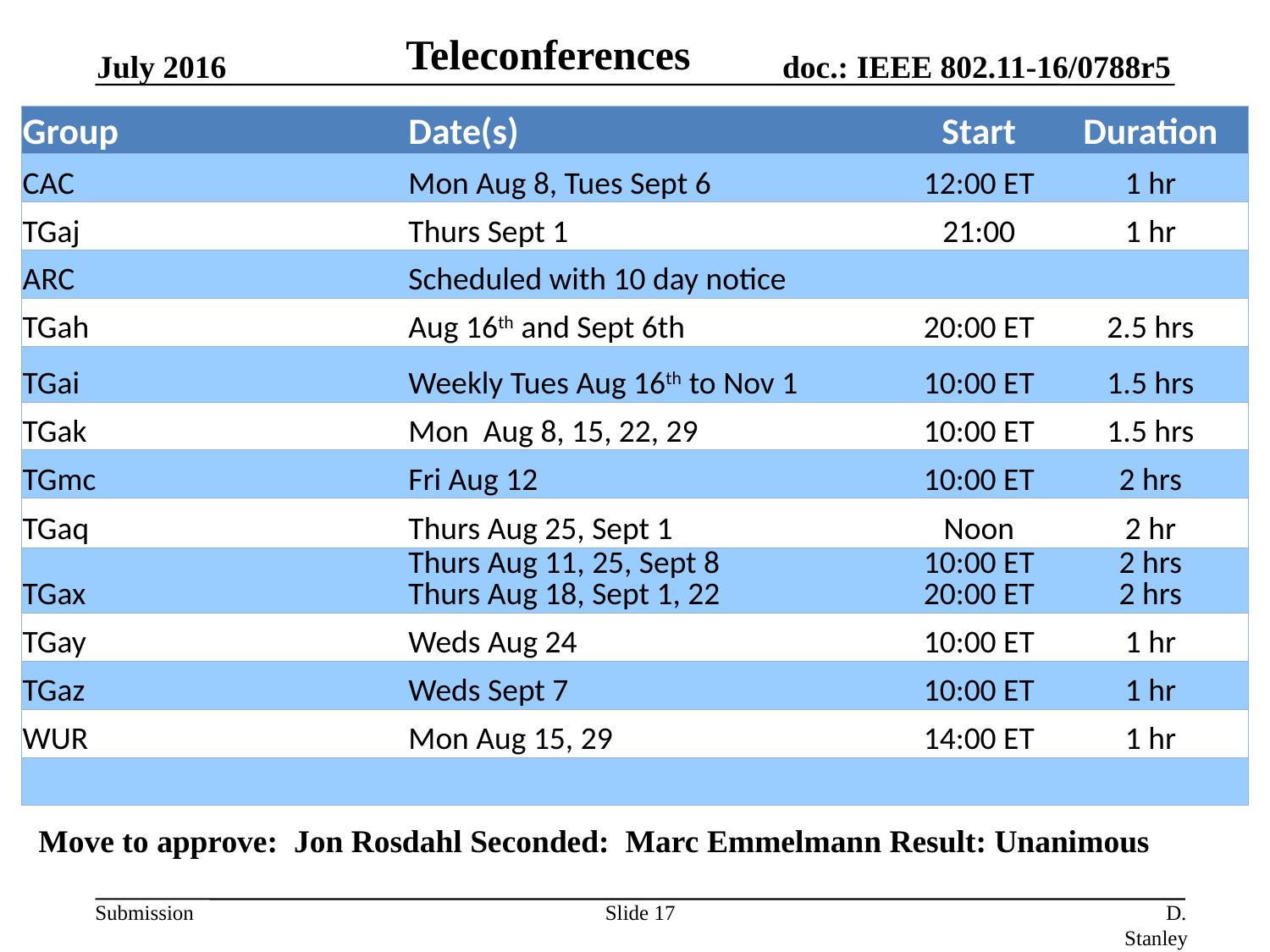

Teleconferences
July 2016
| Group | Date(s) | Start | Duration |
| --- | --- | --- | --- |
| CAC | Mon Aug 8, Tues Sept 6 | 12:00 ET | 1 hr |
| TGaj | Thurs Sept 1 | 21:00 | 1 hr |
| ARC | Scheduled with 10 day notice |  |  |
| TGah | Aug 16th and Sept 6th | 20:00 ET | 2.5 hrs |
| TGai | Weekly Tues Aug 16th to Nov 1 | 10:00 ET | 1.5 hrs |
| TGak | Mon Aug 8, 15, 22, 29 | 10:00 ET | 1.5 hrs |
| TGmc | Fri Aug 12 | 10:00 ET | 2 hrs |
| TGaq | Thurs Aug 25, Sept 1 | Noon | 2 hr |
| TGax | Thurs Aug 11, 25, Sept 8 Thurs Aug 18, Sept 1, 22 | 10:00 ET 20:00 ET | 2 hrs 2 hrs |
| TGay | Weds Aug 24 | 10:00 ET | 1 hr |
| TGaz | Weds Sept 7 | 10:00 ET | 1 hr |
| WUR | Mon Aug 15, 29 | 14:00 ET | 1 hr |
|  |  |  |  |
Move to approve:  Jon Rosdahl Seconded:  Marc Emmelmann Result: Unanimous
Slide 17
D. Stanley, HP Enterprise